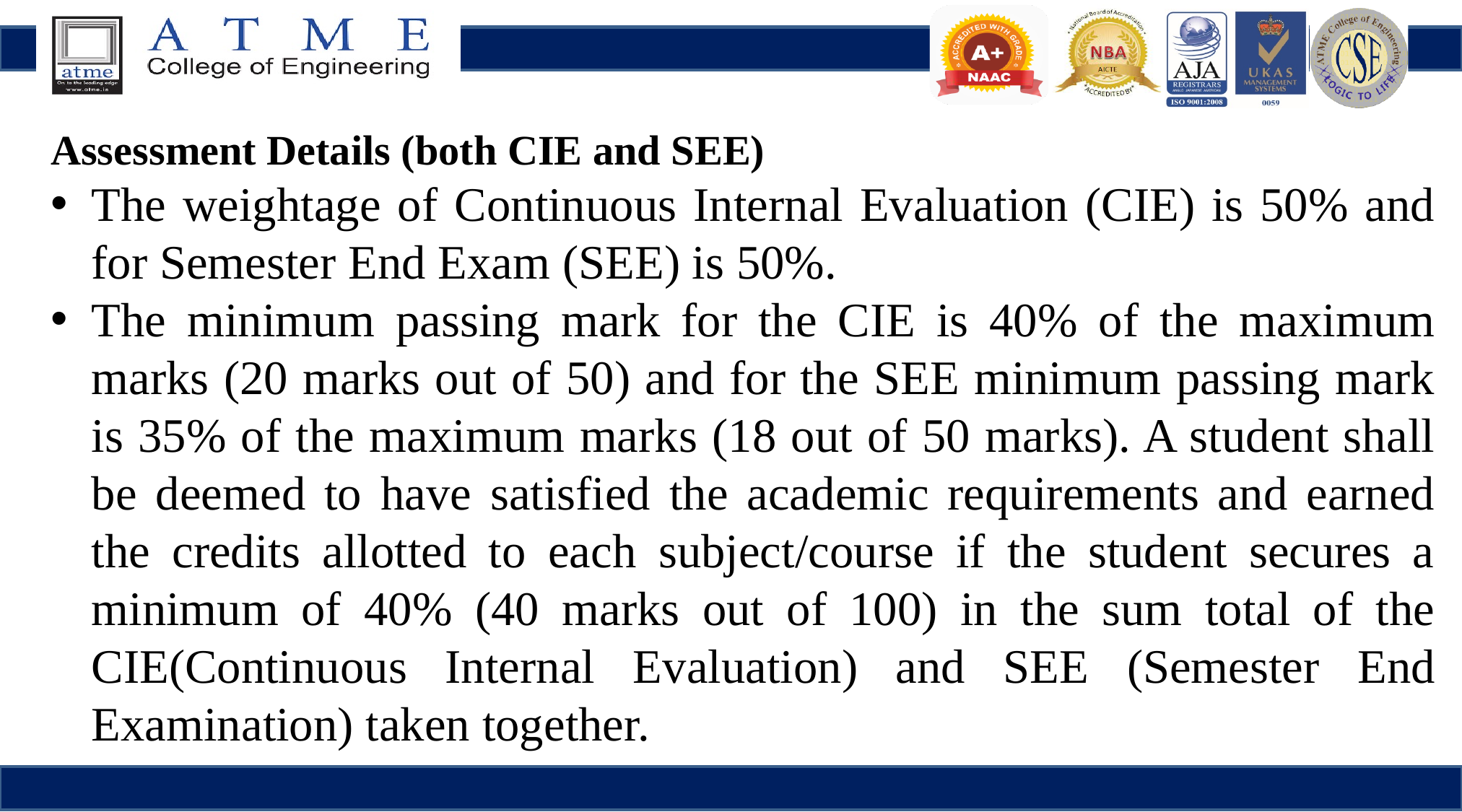

Assessment Details (both CIE and SEE)
The weightage of Continuous Internal Evaluation (CIE) is 50% and for Semester End Exam (SEE) is 50%.
The minimum passing mark for the CIE is 40% of the maximum marks (20 marks out of 50) and for the SEE minimum passing mark is 35% of the maximum marks (18 out of 50 marks). A student shall be deemed to have satisfied the academic requirements and earned the credits allotted to each subject/course if the student secures a minimum of 40% (40 marks out of 100) in the sum total of the CIE(Continuous Internal Evaluation) and SEE (Semester End Examination) taken together.